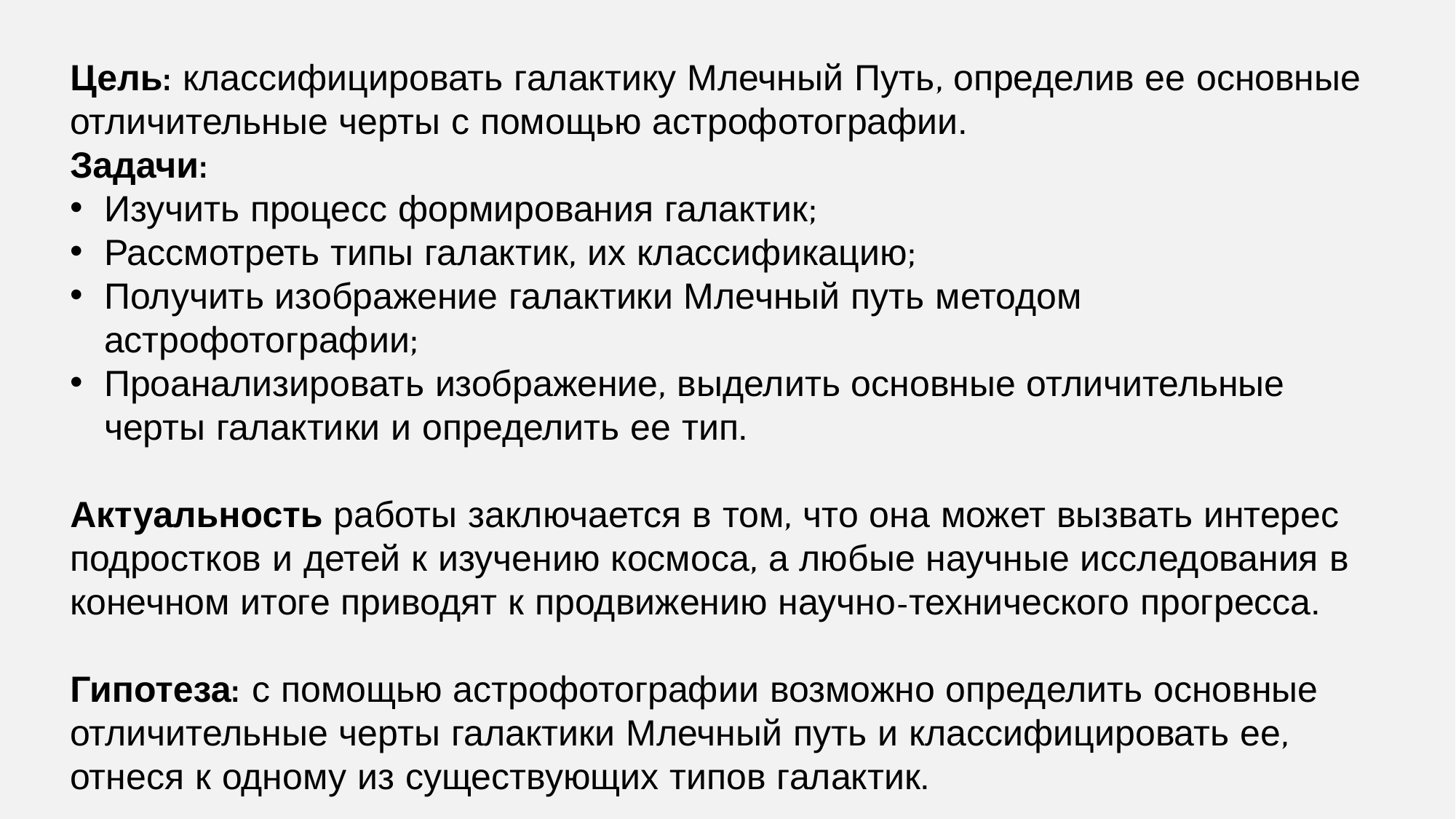

Цель: классифицировать галактику Млечный Путь, определив ее основные отличительные черты с помощью астрофотографии.
Задачи:
Изучить процесс формирования галактик;
Рассмотреть типы галактик, их классификацию;
Получить изображение галактики Млечный путь методом астрофотографии;
Проанализировать изображение, выделить основные отличительные черты галактики и определить ее тип.

Актуальность работы заключается в том, что она может вызвать интерес подростков и детей к изучению космоса, а любые научные исследования в конечном итоге приводят к продвижению научно-технического прогресса.

Гипотеза: с помощью астрофотографии возможно определить основные отличительные черты галактики Млечный путь и классифицировать ее, отнеся к одному из существующих типов галактик.